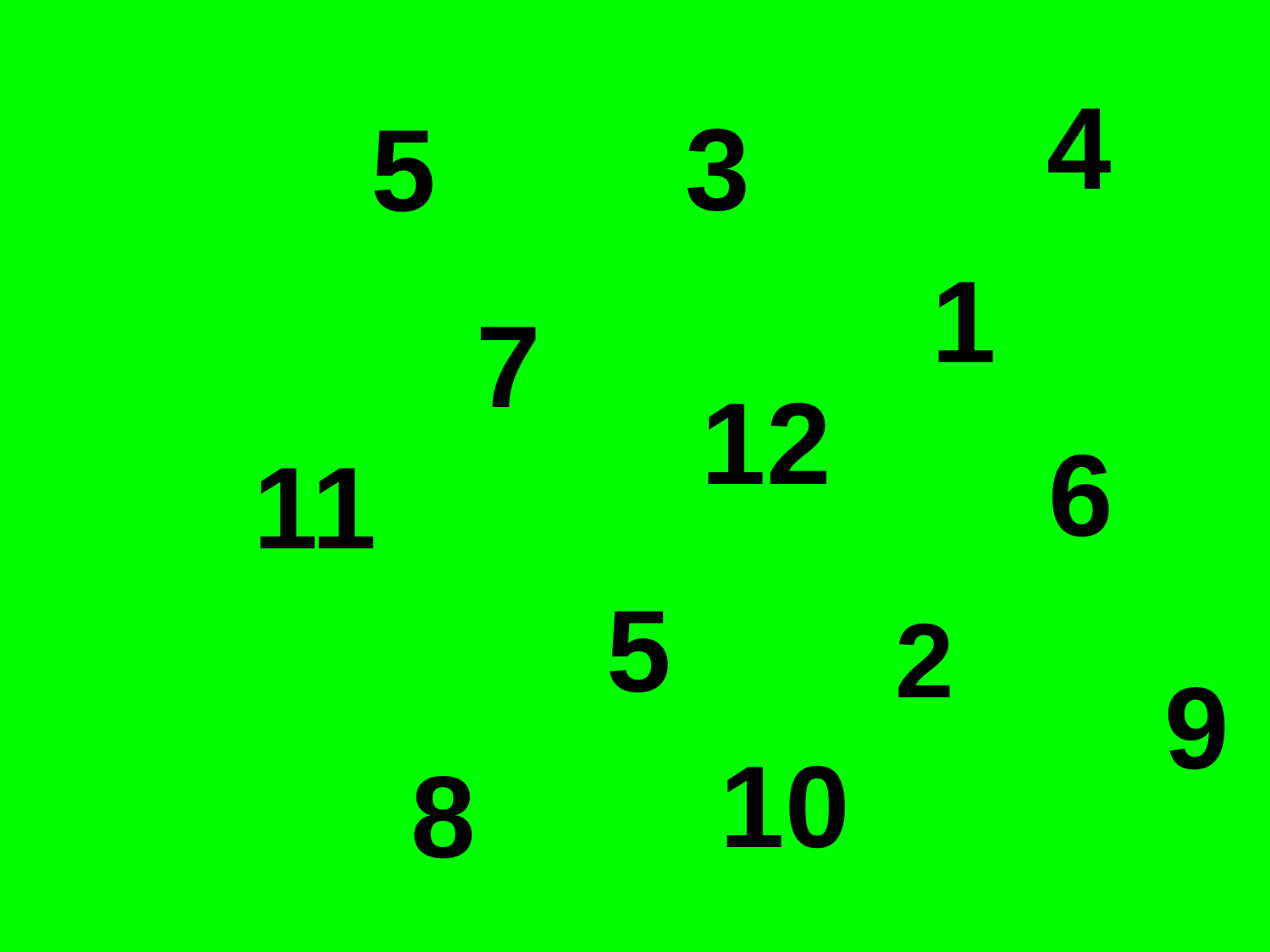

4
3
5
1
7
12
6
11

5
2
9
10
8